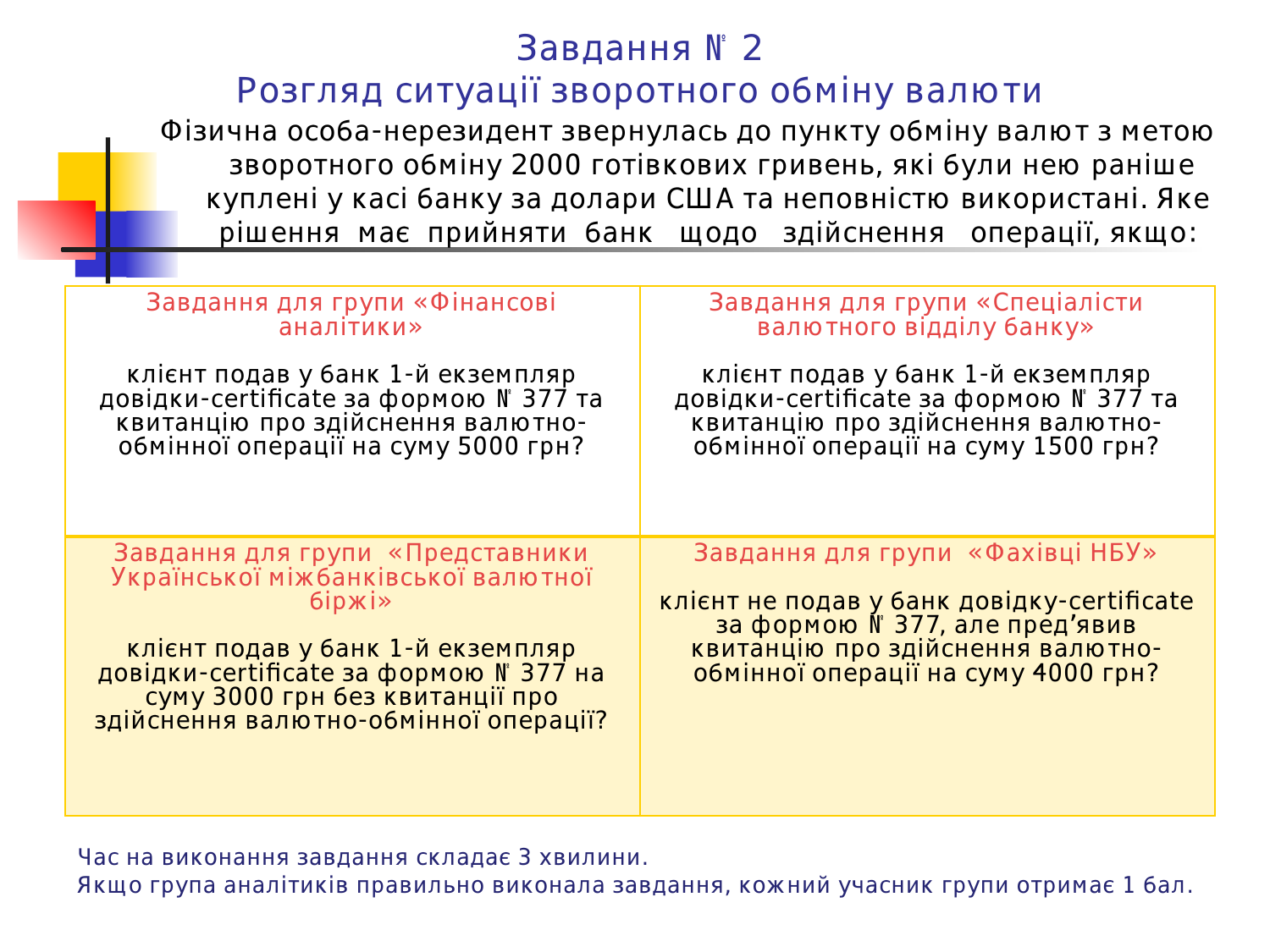

# Завдання № 2 Розгляд ситуації зворотного обміну валюти
Фізична особа-нерезидент звернулась до пункту обміну валют з метою зворотного обміну 2000 готівкових гривень, які були нею раніше куплені у касі банку за долари США та неповністю використані. Яке  рішення  має  прийняти  банк   щодо   здійснення   операції, якщо:
| Завдання для групи «Фінансові аналітики» клієнт подав у банк 1-й екземпляр довідки-certificate за формою № 377 та квитанцію про здійснення валютно-обмінної операції на суму 5000 грн? | Завдання для групи «Спеціалісти валютного відділу банку» клієнт подав у банк 1-й екземпляр довідки-certificate за формою № 377 та квитанцію про здійснення валютно-обмінної операції на суму 1500 грн? |
| --- | --- |
| Завдання для групи «Представники Української міжбанківської валютної біржі» клієнт подав у банк 1-й екземпляр довідки-certificate за формою № 377 на суму 3000 грн без квитанції про здійснення валютно-обмінної операції? | Завдання для групи «Фахівці НБУ» клієнт не подав у банк довідку-certificate за формою № 377, але пред’явив квитанцію про здійснення валютно-обмінної операції на суму 4000 грн? |
Час на виконання завдання складає 3 хвилини.
Якщо група аналітиків правильно виконала завдання, кожний учасник групи отримає 1 бал.